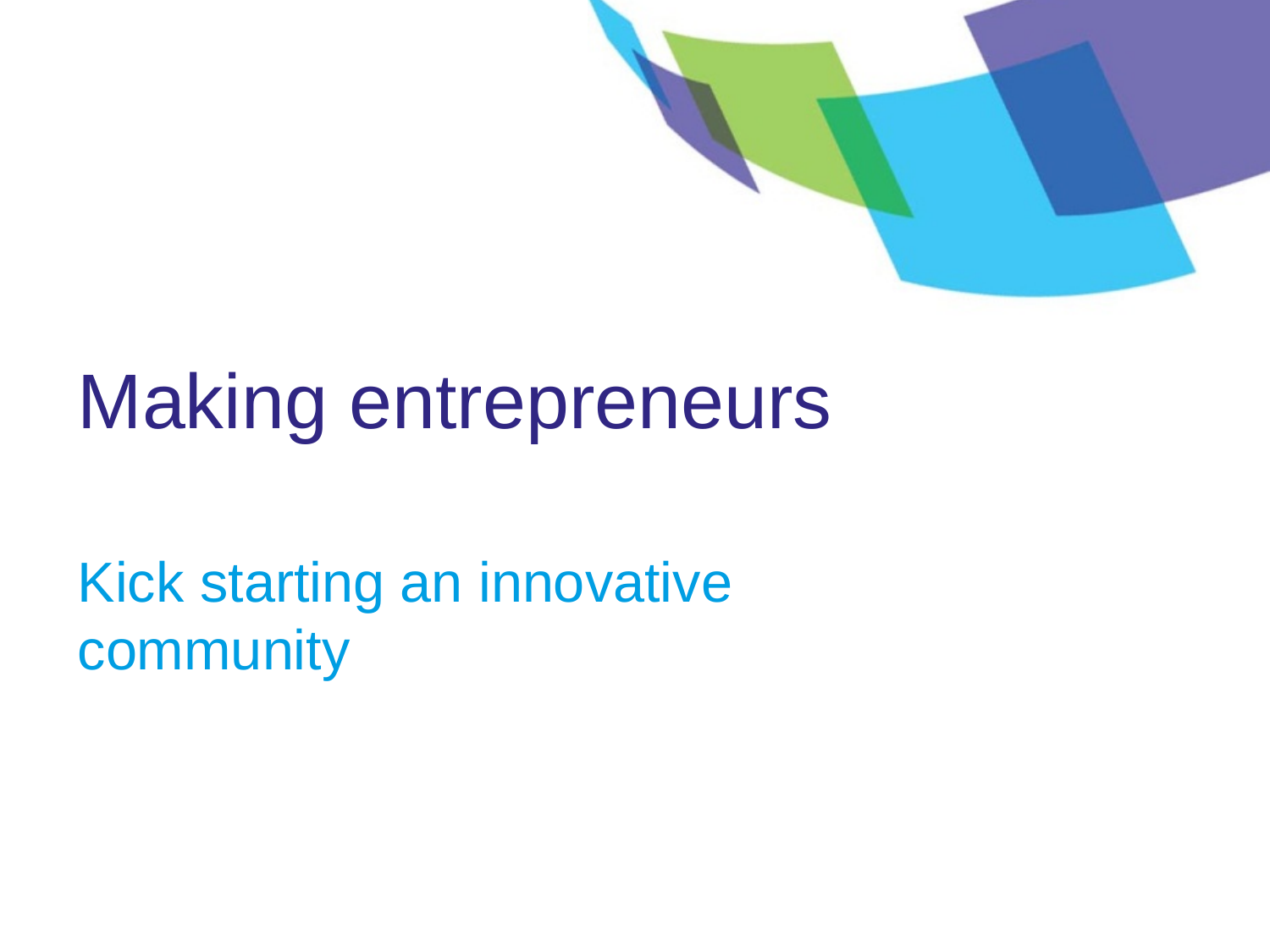

# Making entrepreneurs
Kick starting an innovative community